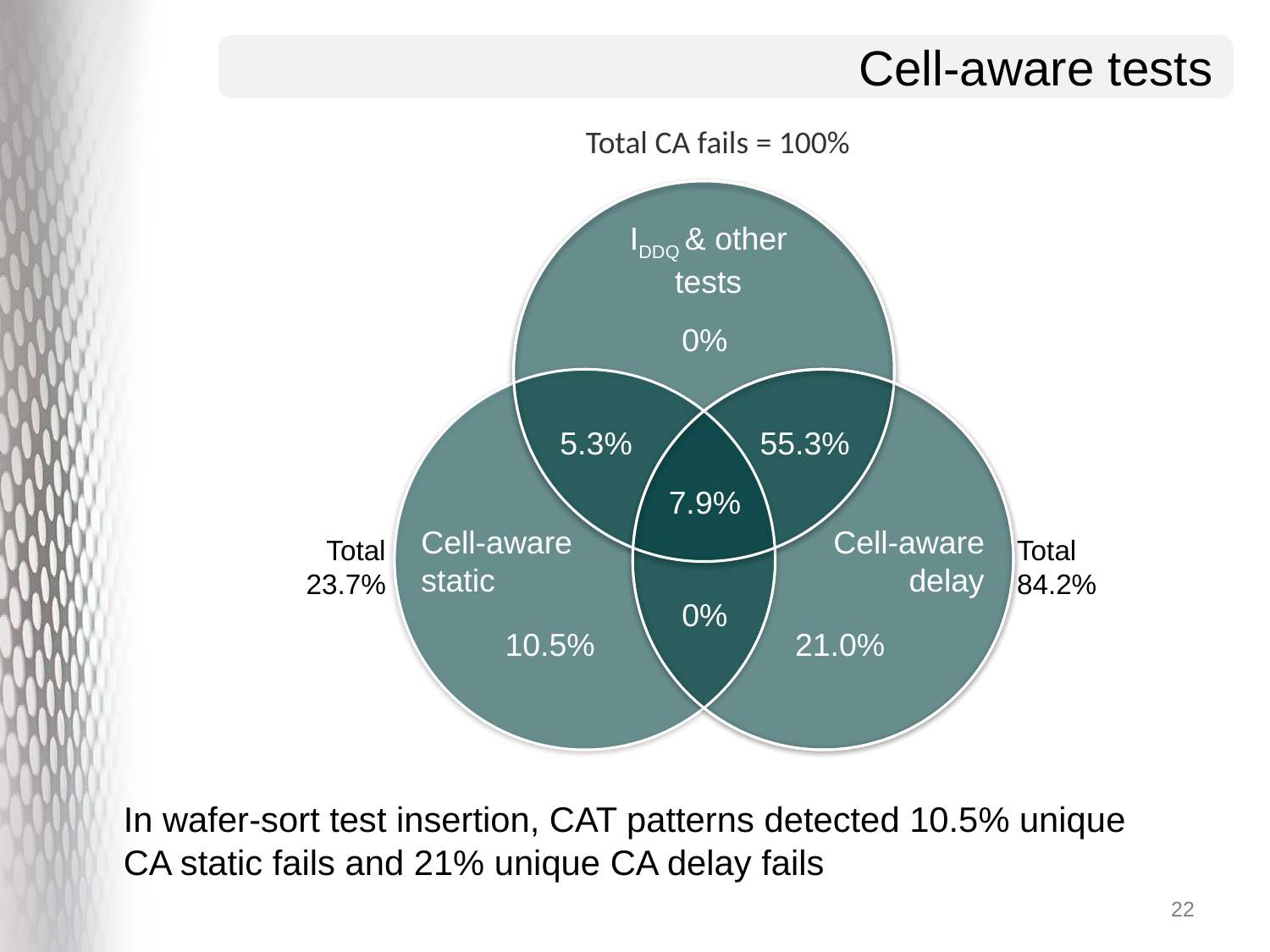

# Cell-aware tests
Total CA fails = 100%

IDDQ & other tests
0%
5.3%
55.3%
7.9%
Cell-aware static
Cell-aware delay
Total
23.7%
Total
84.2%
0%
10.5%
21.0%
In wafer-sort test insertion, CAT patterns detected 10.5% unique CA static fails and 21% unique CA delay fails